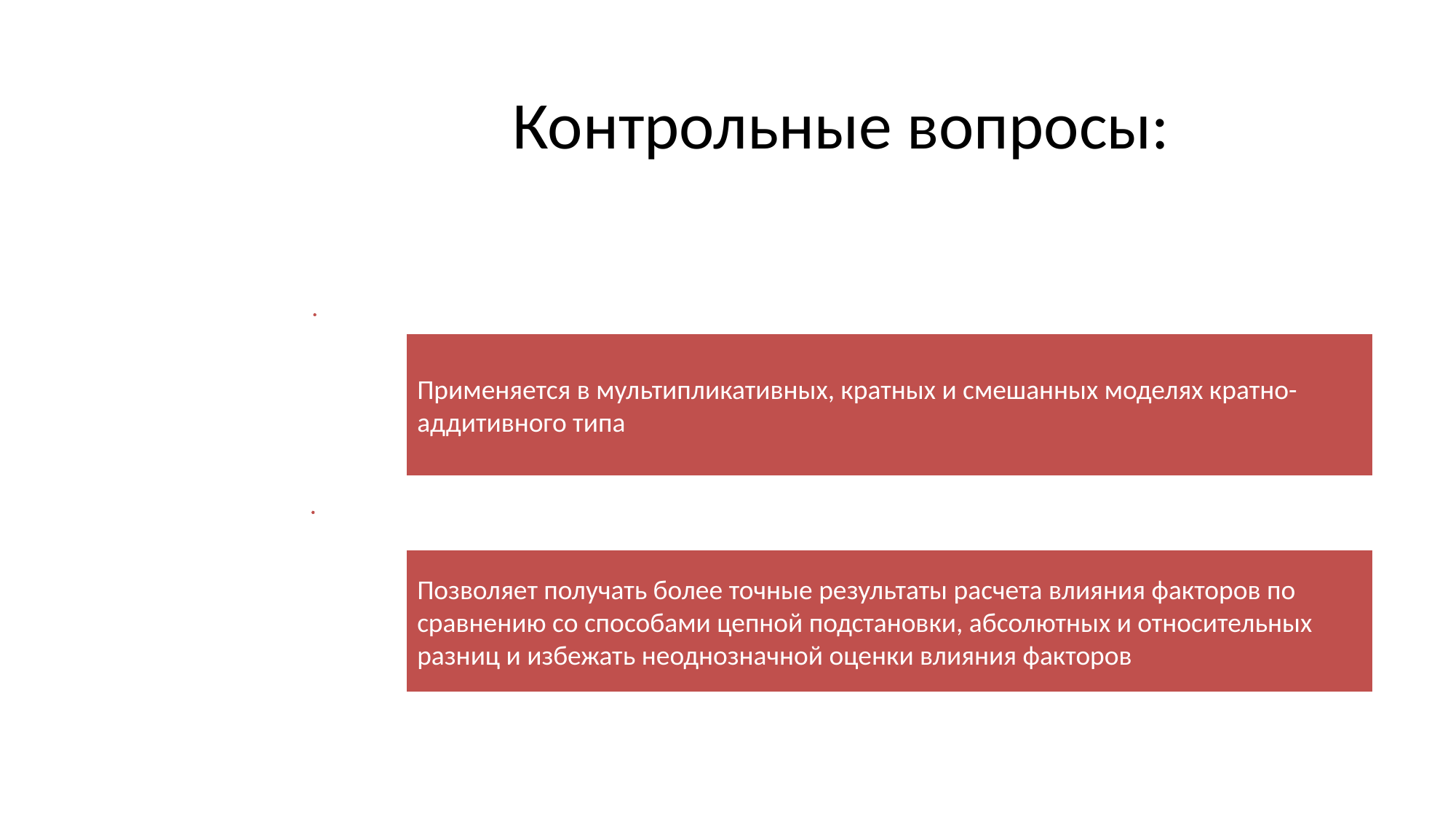

# Контрольные вопросы:
Применяется в мультипликативных, кратных и смешанных моделях кратно-аддитивного типа
Позволяет получать более точные результаты расчета влияния факторов по сравнению со способами цепной подстановки, абсолютных и относительных разниц и избежать неоднозначной оценки влияния факторов